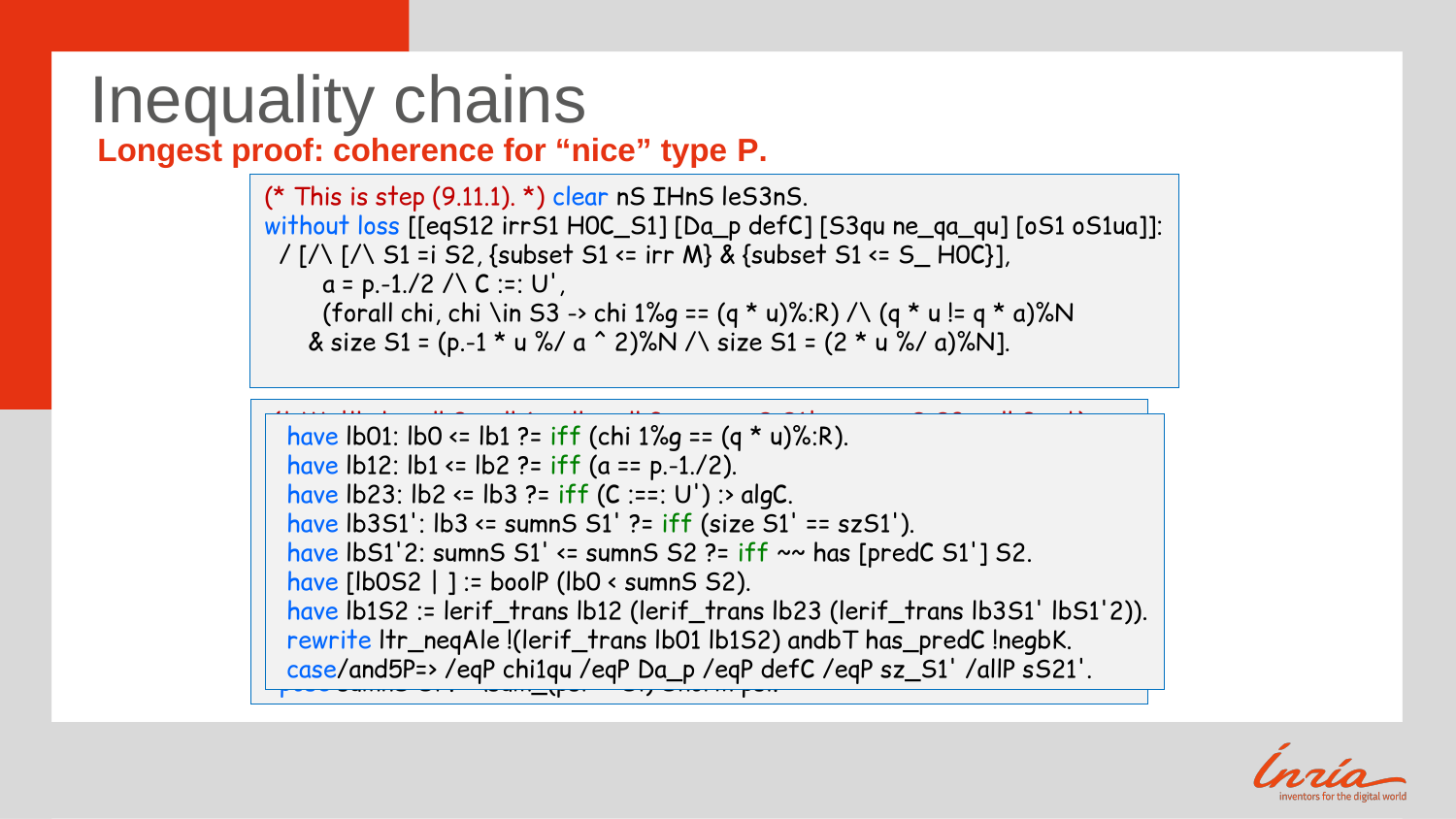

# Inequality chains
Longest proof: coherence for “nice” type P.
(* This is step (9.11.1). *) clear nS IHnS leS3nS.
without loss [[eqS12 irrS1 H0C_S1] [Da_p defC] [S3qu ne_qa_qu] [oS1 oS1ua]]:
  / [/\ [/\ S1 =i S2, {subset S1 <= irr M} & {subset S1 <= S_ H0C}],
        a = p.-1./2 /\ C :=: U',
        (forall chi, chi \in S3 -> chi 1%g == (q * u)%:R) /\ (q * u != q * a)%N
      & size S1 = (p.-1 * u %/ a ^ 2)%N /\ size S1 = (2 * u %/ a)%N].

 (* We'll show lb0 <= lb1 <= lb <= lb3 <= sumnS S1' <= sumnS S2 <= lb0,   *)
 (* with equality under conditions that imply the conclusion of (9.11.1). *)
  pose lb0 := (2 * q * a)%:R * chi 1%g.
  pose lb1 : algC := (2 * a * q ^ 2 * u)%:R.
  pose lb2 : algC := (p.-1 * q ^ 2 * u)%:R.
  pose lb3 : algC := (p.-1 * q ^ 2 * #|U : U'|)%:R.
  pose S1' := filter [predI irr M & S_ H0U'] S1.
  pose szS1' := ((p.-1 * #|U : U'|) %/ a ^ 2)%N; set lbS1' := _ %/ _ in lb_Sqa.
  pose Snorm (psi : 'CF(M)) := psi 1%g ^+ 2 / '[psi].
  pose sumnS Si := \sum_(psi <- Si) Snorm psi.
 have lb01: lb0 <= lb1 ?= iff (chi 1%g == (q * u)%:R).
 have lb12: lb1 <= lb2 ?= iff (a == p.-1./2).
 have lb23: lb2 <= lb3 ?= iff (C :==: U') :> algC.
 have lb3S1': lb3 <= sumnS S1' ?= iff (size S1' == szS1').
 have lbS1'2: sumnS S1' <= sumnS S2 ?= iff ~~ has [predC S1'] S2.
 have [lb0S2 | ] := boolP (lb0 < sumnS S2).
 have lb1S2 := lerif_trans lb12 (lerif_trans lb23 (lerif_trans lb3S1' lbS1'2)).
 rewrite ltr_neqAle !(lerif_trans lb01 lb1S2) andbT has_predC !negbK.
 case/and5P=> /eqP chi1qu /eqP Da_p /eqP defC /eqP sz_S1' /allP sS21'.